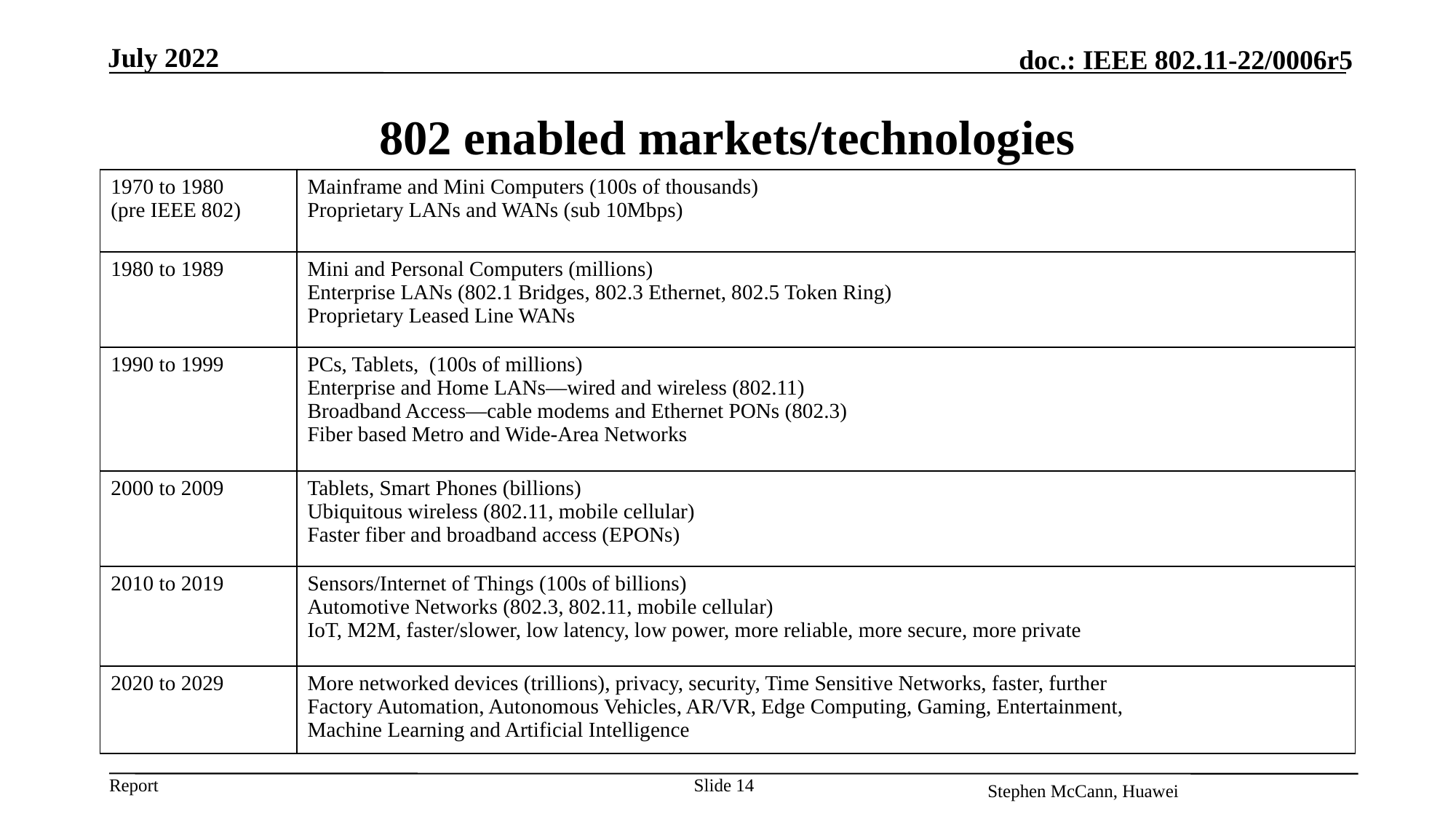

July 2022
802 enabled markets/technologies
| 1970 to 1980 (pre IEEE 802) | Mainframe and Mini Computers (100s of thousands) Proprietary LANs and WANs (sub 10Mbps) |
| --- | --- |
| 1980 to 1989 | Mini and Personal Computers (millions) Enterprise LANs (802.1 Bridges, 802.3 Ethernet, 802.5 Token Ring) Proprietary Leased Line WANs |
| 1990 to 1999 | PCs, Tablets, (100s of millions) Enterprise and Home LANs—wired and wireless (802.11) Broadband Access—cable modems and Ethernet PONs (802.3) Fiber based Metro and Wide-Area Networks |
| 2000 to 2009 | Tablets, Smart Phones (billions) Ubiquitous wireless (802.11, mobile cellular) Faster fiber and broadband access (EPONs) |
| 2010 to 2019 | Sensors/Internet of Things (100s of billions) Automotive Networks (802.3, 802.11, mobile cellular) IoT, M2M, faster/slower, low latency, low power, more reliable, more secure, more private |
| 2020 to 2029 | More networked devices (trillions), privacy, security, Time Sensitive Networks, faster, further Factory Automation, Autonomous Vehicles, AR/VR, Edge Computing, Gaming, Entertainment, Machine Learning and Artificial Intelligence |

Slide 14
Stephen McCann, Huawei